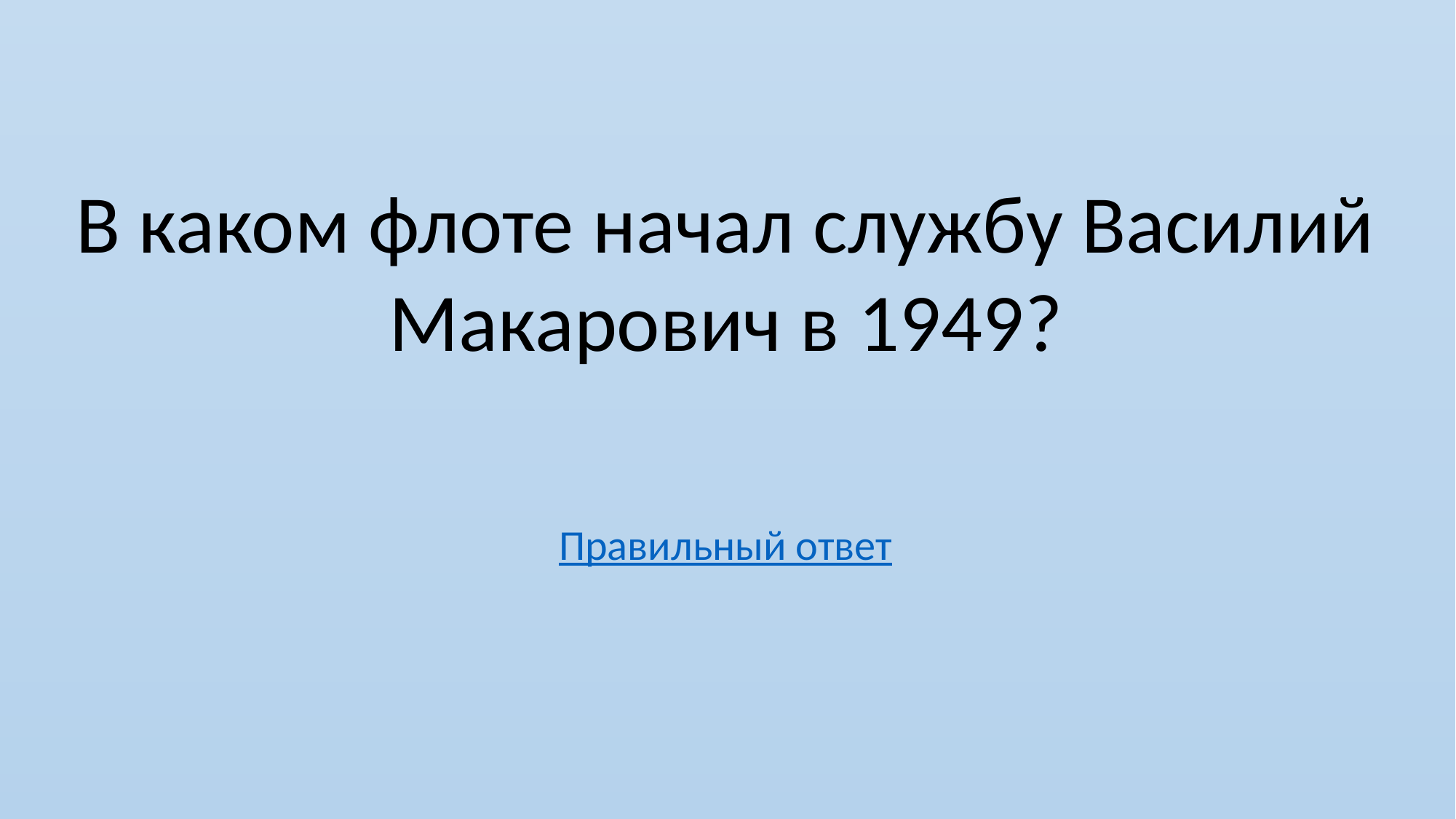

В каком флоте начал службу Василий Макарович в 1949?
Правильный ответ